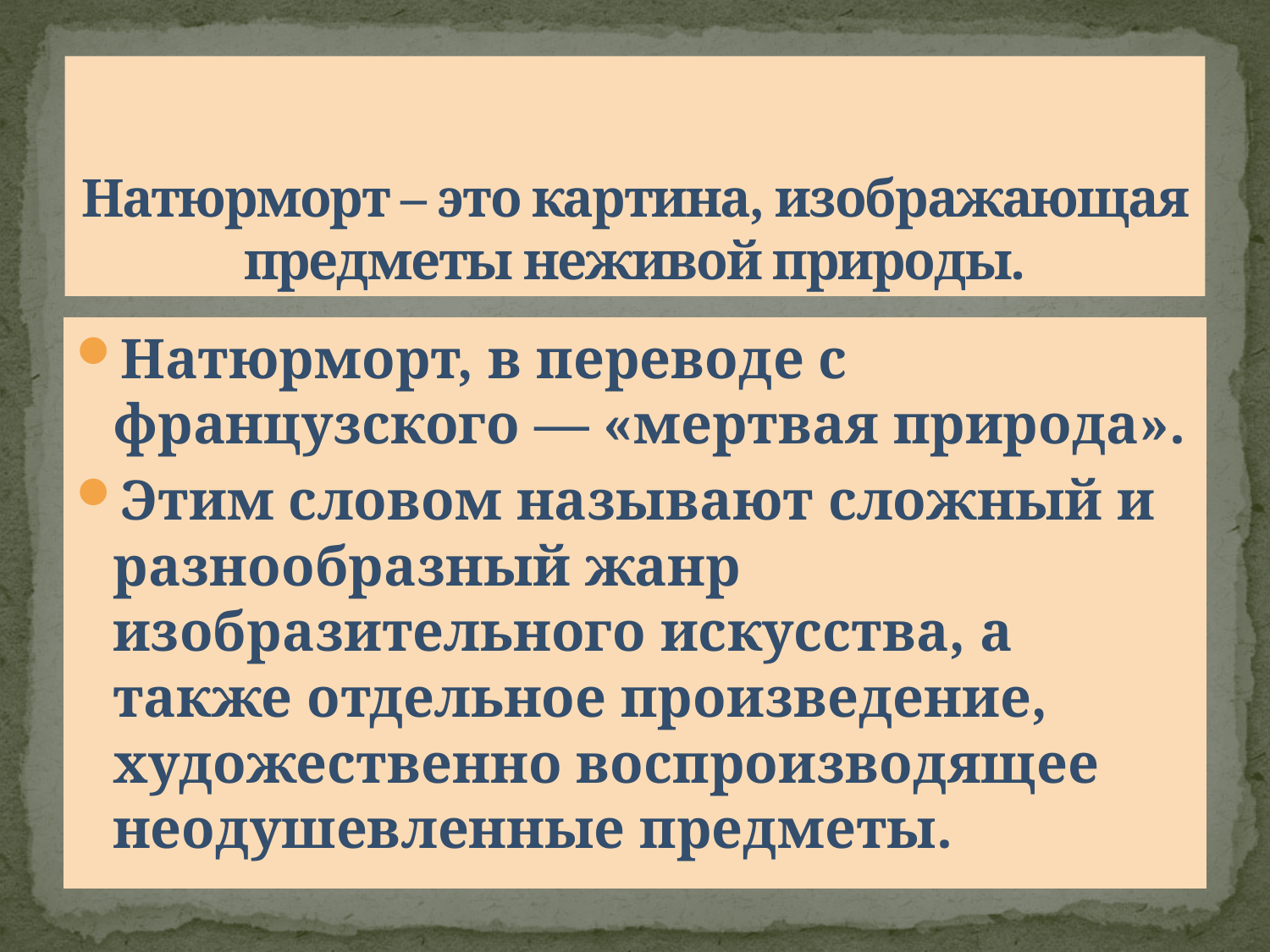

# Натюрморт – это картина, изображающая предметы неживой природы.
Натюрморт, в переводе с французского — «мертвая природа».
Этим словом называют сложный и разнообразный жанр изобразительного искусства, а также отдельное произведение, художественно воспроизводящее неодушевленные предметы.